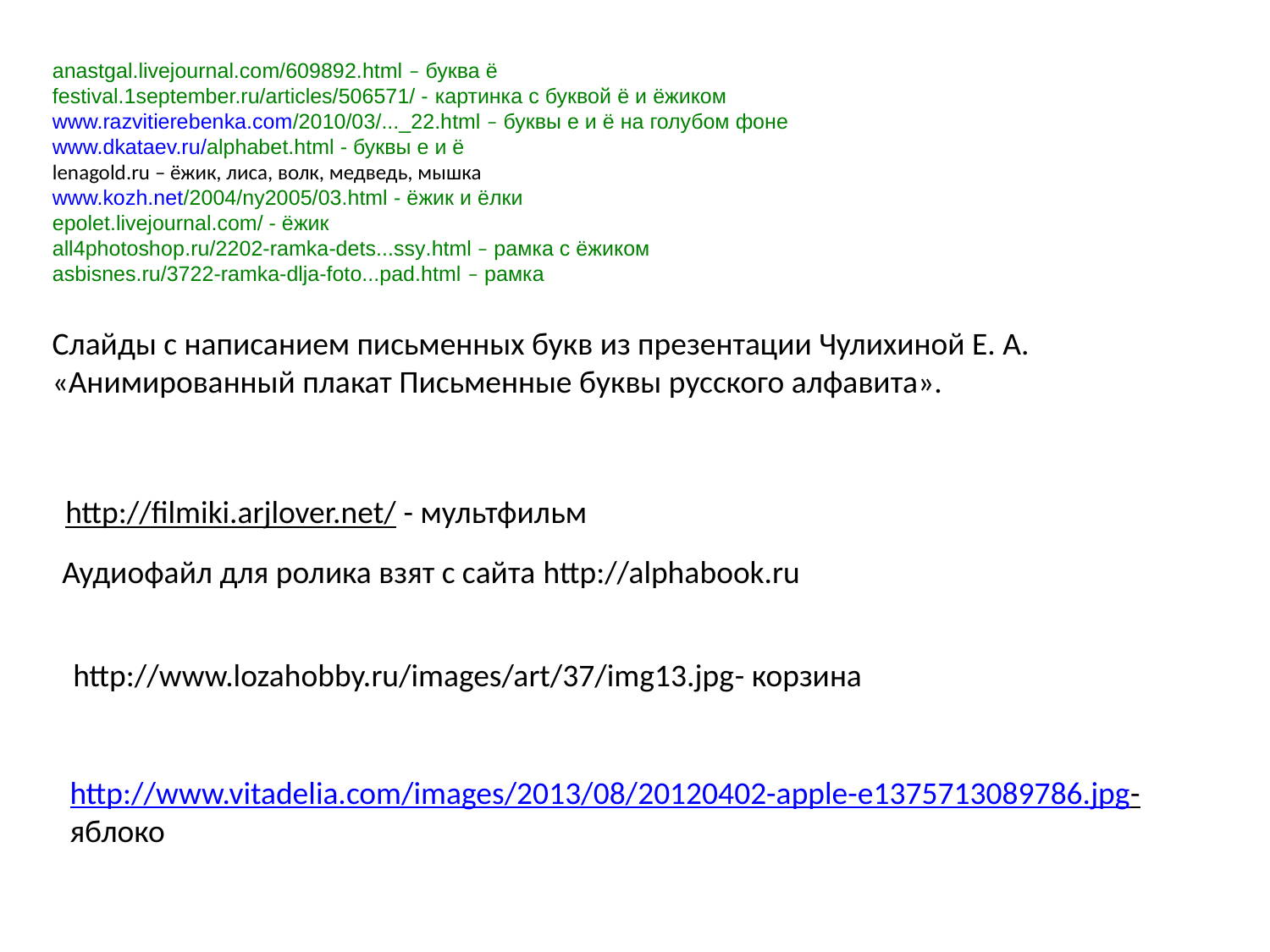

anastgal.livejournal.com/609892.html – буква ё
festival.1september.ru/articles/506571/ - картинка с буквой ё и ёжиком
www.razvitierebenka.com/2010/03/..._22.html – буквы е и ё на голубом фоне
www.dkataev.ru/alphabet.html - буквы е и ё
lenagold.ru – ёжик, лиса, волк, медведь, мышка
www.kozh.net/2004/ny2005/03.html - ёжик и ёлки
epolet.livejournal.com/ - ёжик
all4photoshop.ru/2202-ramka-dets...ssy.html – рамка с ёжиком
asbisnes.ru/3722-ramka-dlja-foto...pad.html – рамка
Слайды с написанием письменных букв из презентации Чулихиной Е. А.
«Анимированный плакат Письменные буквы русского алфавита».
http://filmiki.arjlover.net/ - мультфильм
Аудиофайл для ролика взят с сайта http://alphabook.ru
http://www.lozahobby.ru/images/art/37/img13.jpg- корзина
http://www.vitadelia.com/images/2013/08/20120402-apple-e1375713089786.jpg- яблоко